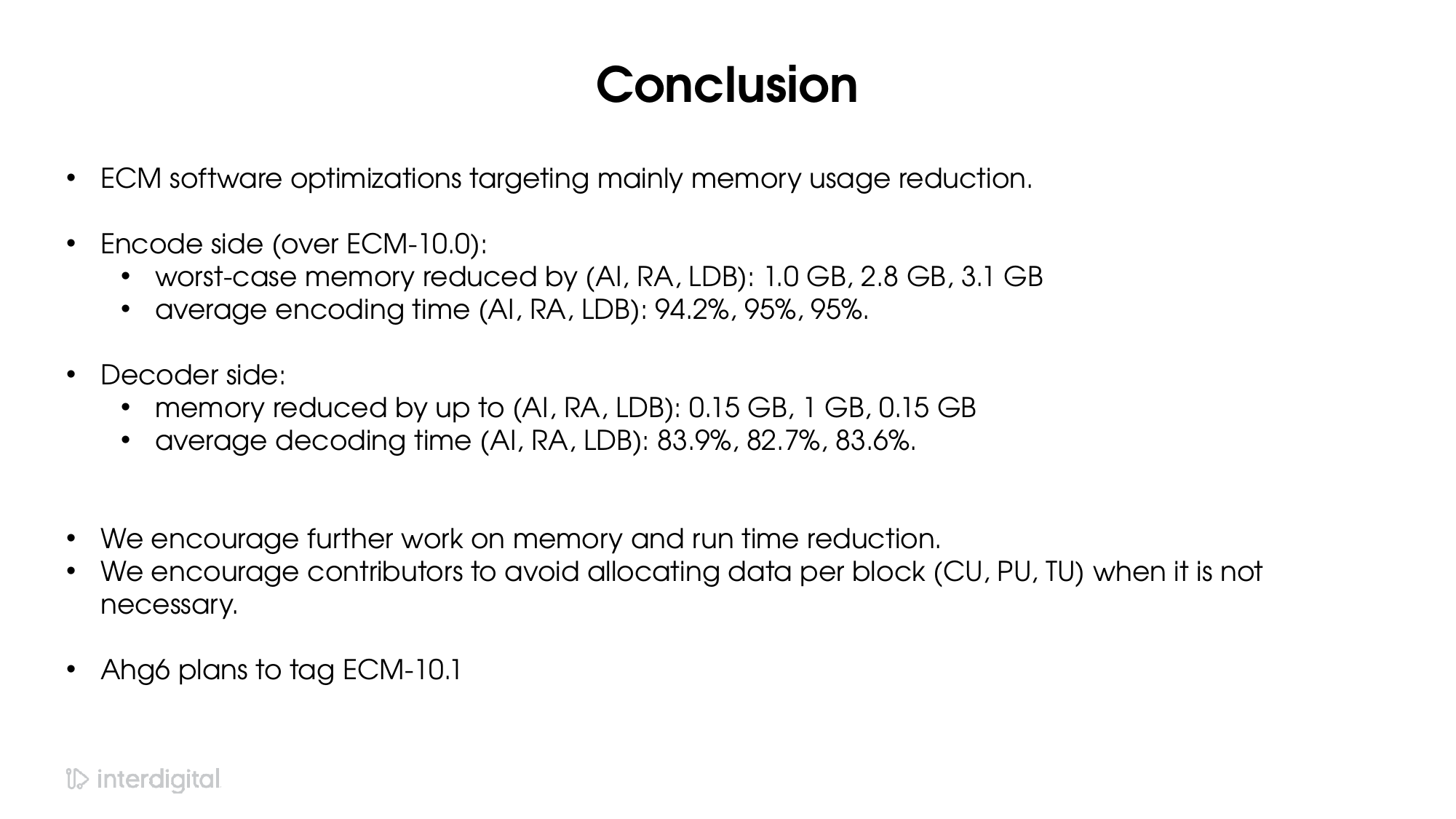

# Conclusion
ECM software optimizations targeting mainly memory usage reduction.

Encode side (over ECM-10.0):
worst-case memory reduced by (AI, RA, LDB): 1.0 GB, 2.8 GB, 3.1 GB
average encoding time (AI, RA, LDB): 94.2%, 95%, 95%.

Decoder side:
memory reduced by up to (AI, RA, LDB): 0.15 GB, 1 GB, 0.15 GB
average decoding time (AI, RA, LDB): 83.9%, 82.7%, 83.6%.

We encourage further work on memory and run time reduction.
We encourage contributors to avoid allocating data per block (CU, PU, TU) when it is not necessary.

Ahg6 plans to tag ECM-10.1